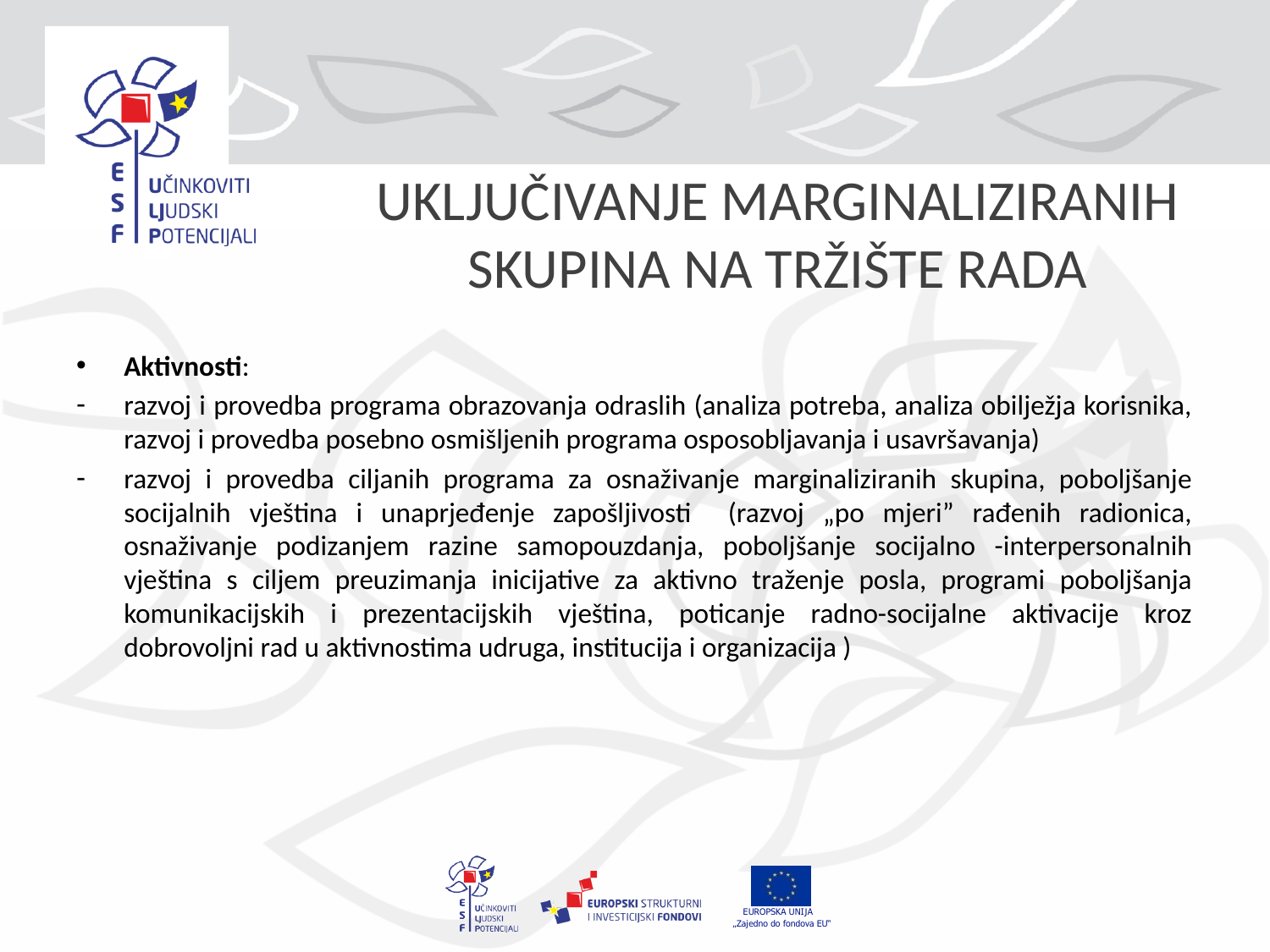

UKLJUČIVANJE MARGINALIZIRANIH SKUPINA NA TRŽIŠTE RADA
Aktivnosti:
razvoj i provedba programa obrazovanja odraslih (analiza potreba, analiza obilježja korisnika, razvoj i provedba posebno osmišljenih programa osposobljavanja i usavršavanja)
razvoj i provedba ciljanih programa za osnaživanje marginaliziranih skupina, poboljšanje socijalnih vještina i unaprjeđenje zapošljivosti  (razvoj „po mjeri” rađenih radionica, osnaživanje podizanjem razine samopouzdanja, poboljšanje socijalno -interpersonalnih vještina s ciljem preuzimanja inicijative za aktivno traženje posla, programi poboljšanja komunikacijskih i prezentacijskih vještina, poticanje radno-socijalne aktivacije kroz dobrovoljni rad u aktivnostima udruga, institucija i organizacija )